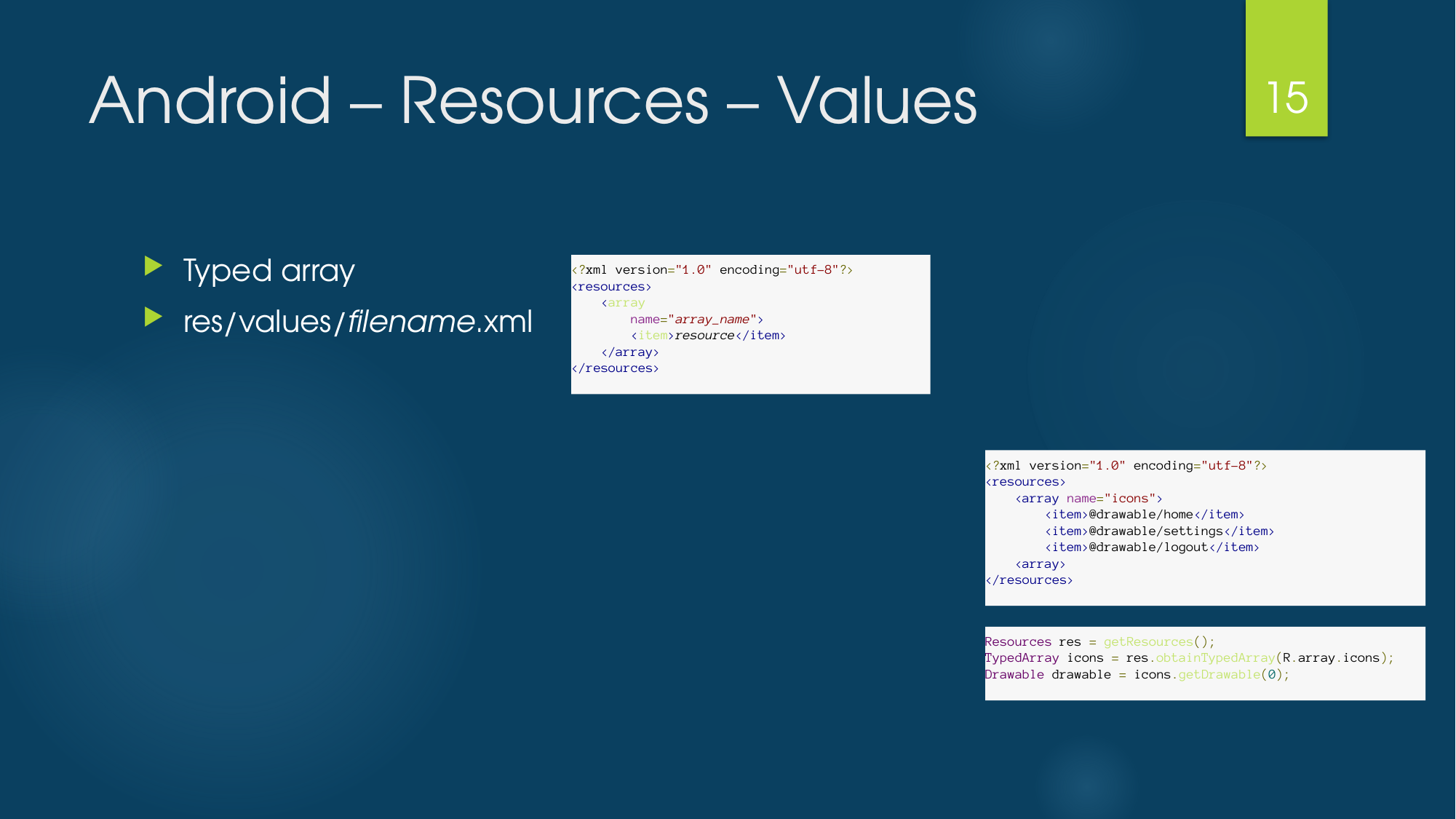

15
# Android – Resources – Values
Typed array
res/values/filename.xml
<?xml version="1.0" encoding="utf-8"?>
<resources>
    <array
        name="array_name">
        <item>resource</item>
    </array>
</resources>
<?xml version="1.0" encoding="utf-8"?>
<resources>
    <array name="icons">
        <item>@drawable/home</item>
        <item>@drawable/settings</item>
        <item>@drawable/logout</item>
    <array>
</resources>
Resources res = getResources();
TypedArray icons = res.obtainTypedArray(R.array.icons);
Drawable drawable = icons.getDrawable(0);